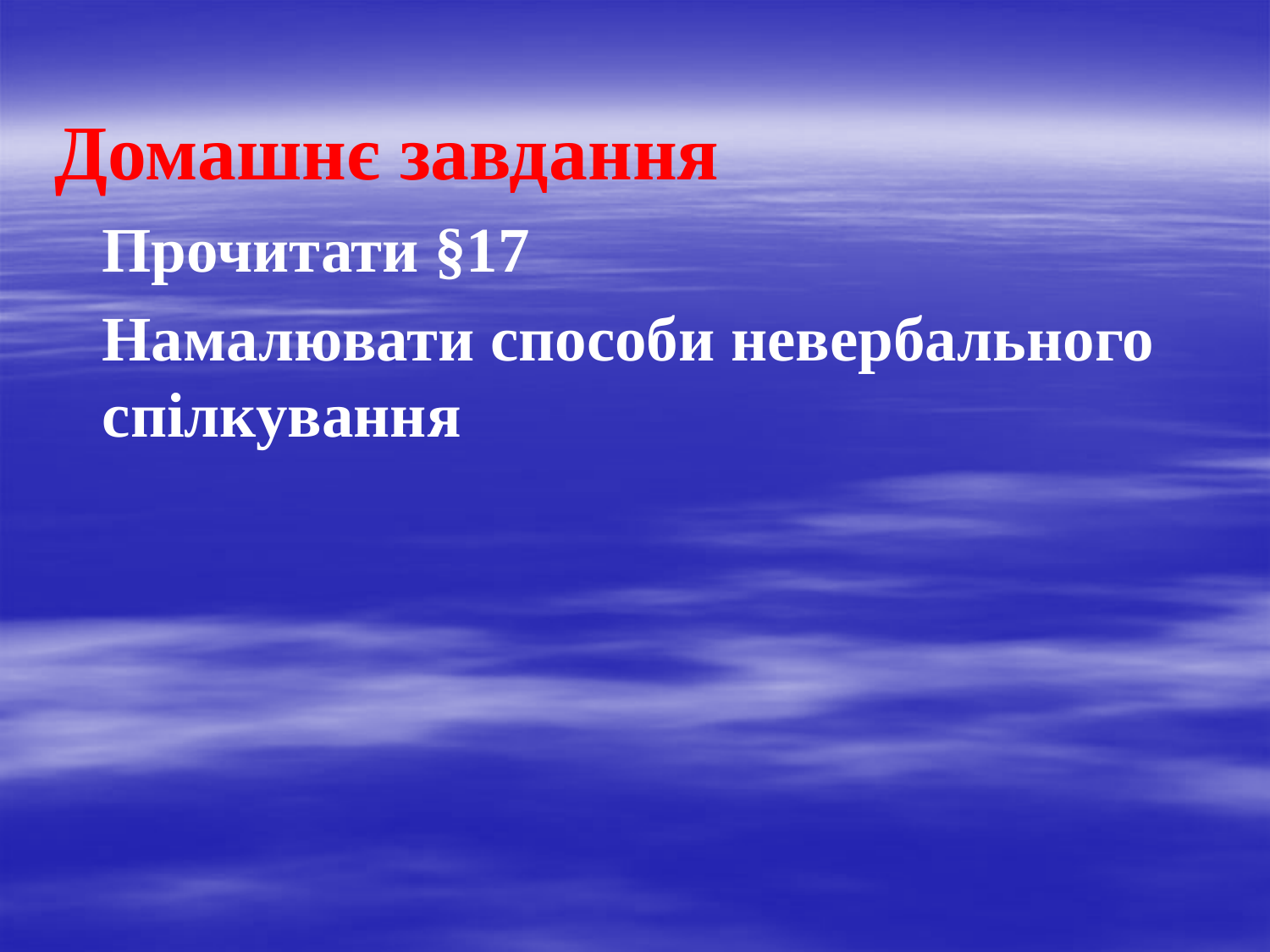

#
Домашнє завдання
   Прочитати §17
   Намалювати способи невербального спілкування